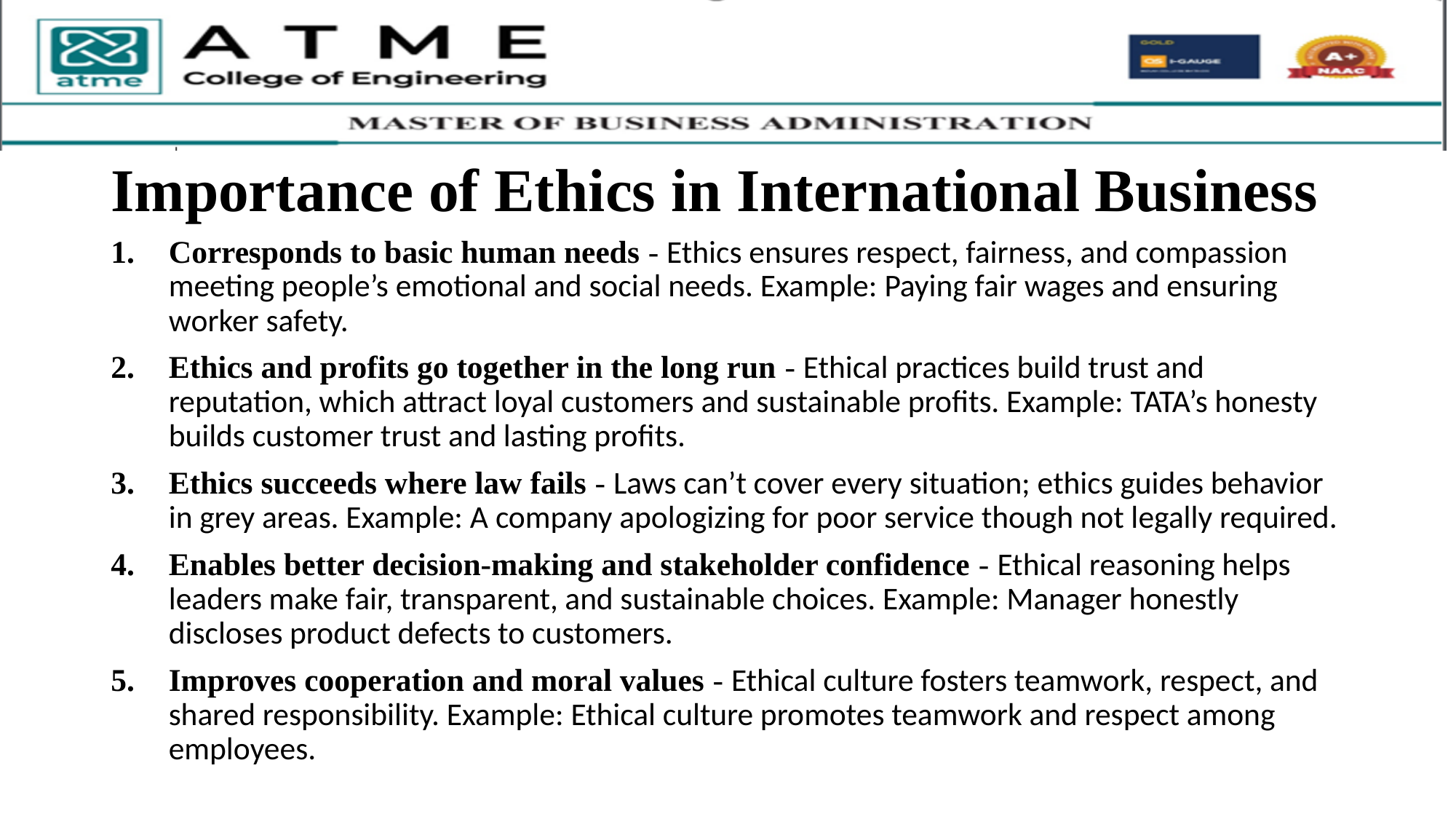

# Importance of Ethics in International Business
Corresponds to basic human needs - Ethics ensures respect, fairness, and compassion  meeting people’s emotional and social needs. Example: Paying fair wages and ensuring worker safety.
Ethics and profits go together in the long run - Ethical practices build trust and reputation, which attract loyal customers and sustainable profits. Example: TATA’s honesty builds customer trust and lasting profits.
Ethics succeeds where law fails - Laws can’t cover every situation; ethics guides behavior in grey areas. Example: A company apologizing for poor service though not legally required.
Enables better decision-making and stakeholder confidence - Ethical reasoning helps leaders make fair, transparent, and sustainable choices. Example: Manager honestly discloses product defects to customers.
Improves cooperation and moral values - Ethical culture fosters teamwork, respect, and shared responsibility. Example: Ethical culture promotes teamwork and respect among employees.